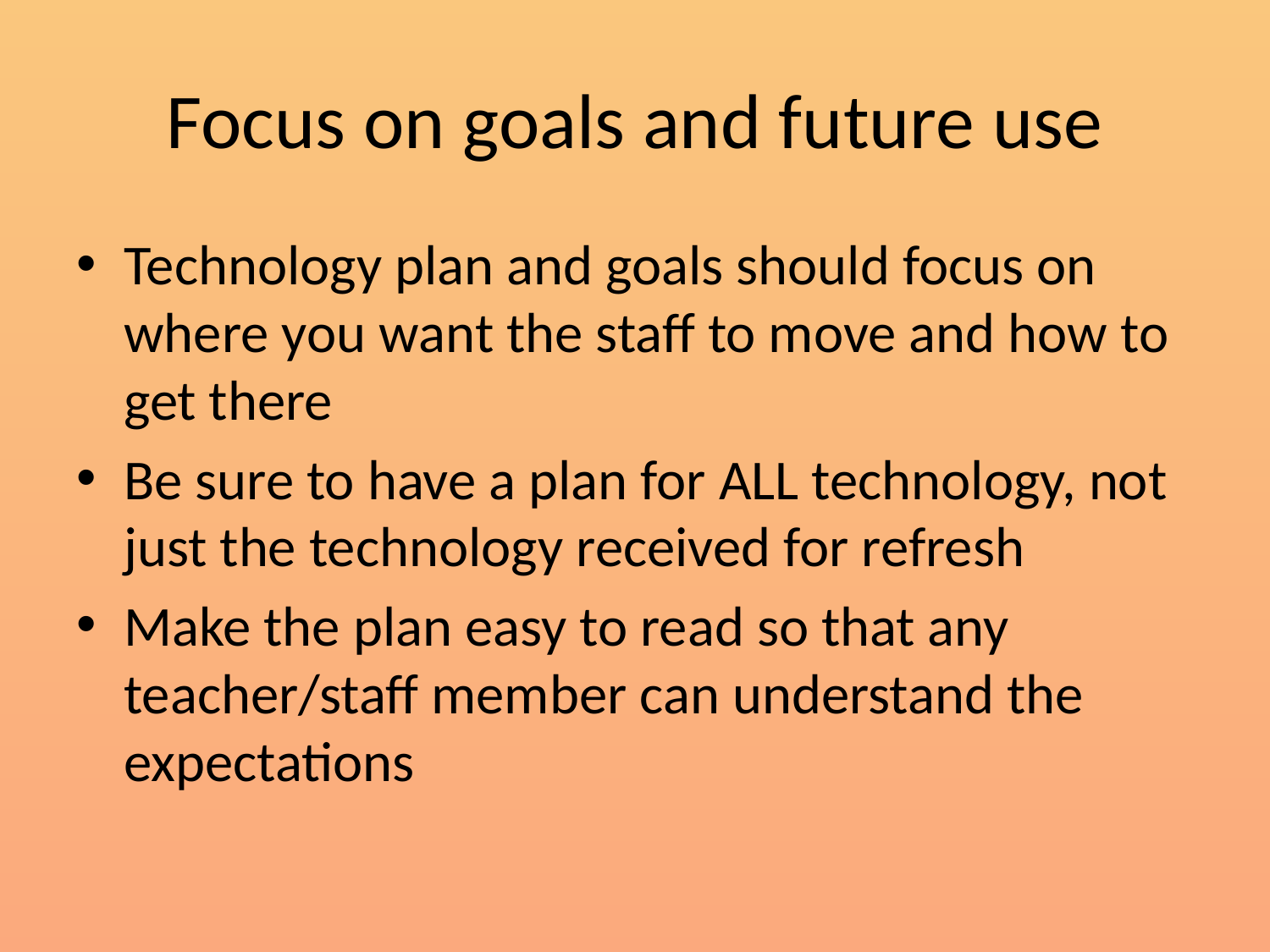

# Focus on goals and future use
Technology plan and goals should focus on where you want the staff to move and how to get there
Be sure to have a plan for ALL technology, not just the technology received for refresh
Make the plan easy to read so that any teacher/staff member can understand the expectations